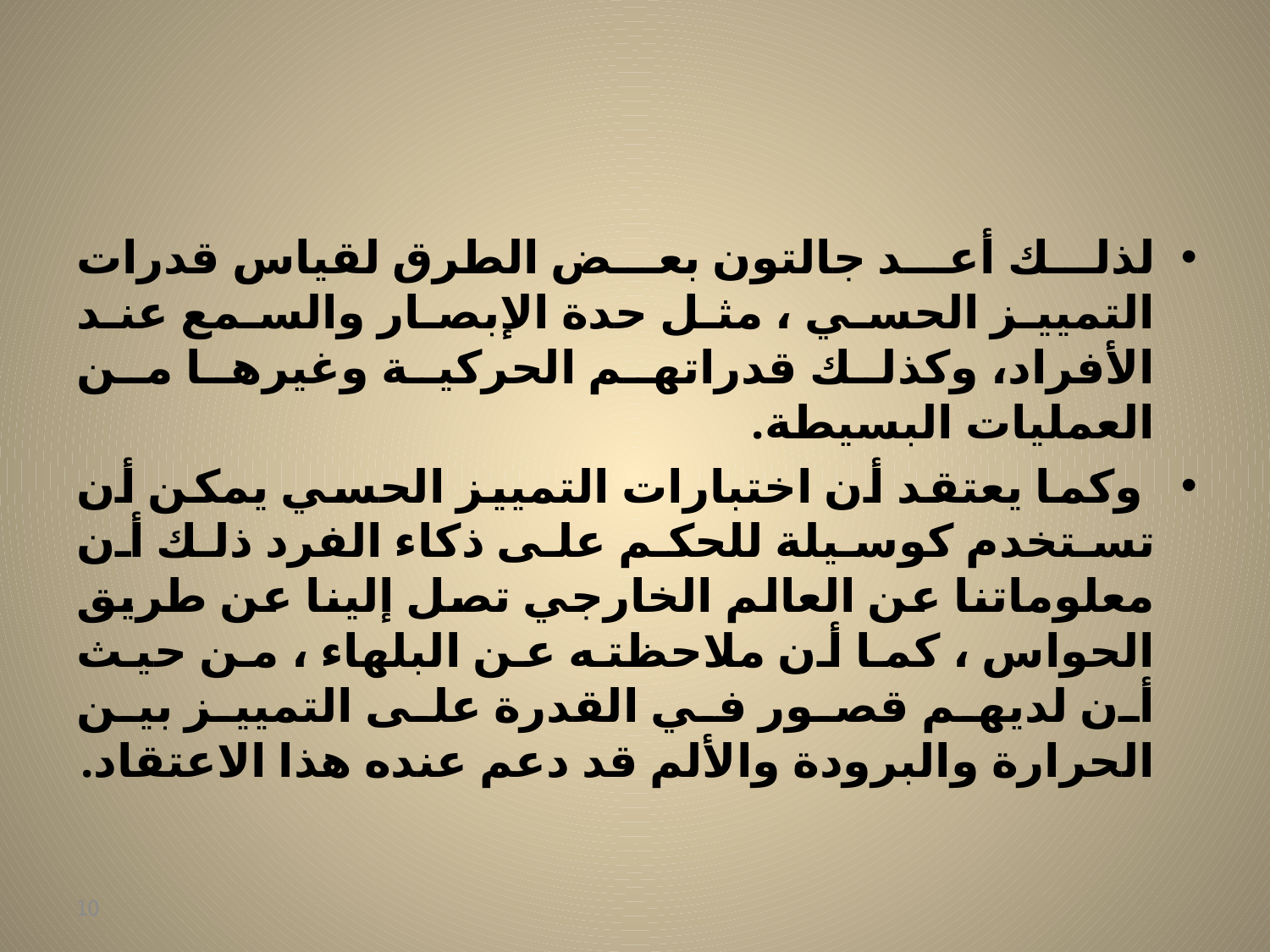

#
لذلك أعد جالتون بعض الطرق لقياس قدرات التمييز الحسي ، مثل حدة الإبصار والسمع عند الأفراد، وكذلك قدراتهم الحركية وغيرها من العمليات البسيطة.
 وكما يعتقد أن اختبارات التمييز الحسي يمكن أن تستخدم كوسيلة للحكم على ذكاء الفرد ذلك أن معلوماتنا عن العالم الخارجي تصل إلينا عن طريق الحواس ، كما أن ملاحظته عن البلهاء ، من حيث أن لديهم قصور في القدرة على التمييز بين الحرارة والبرودة والألم قد دعم عنده هذا الاعتقاد.

10